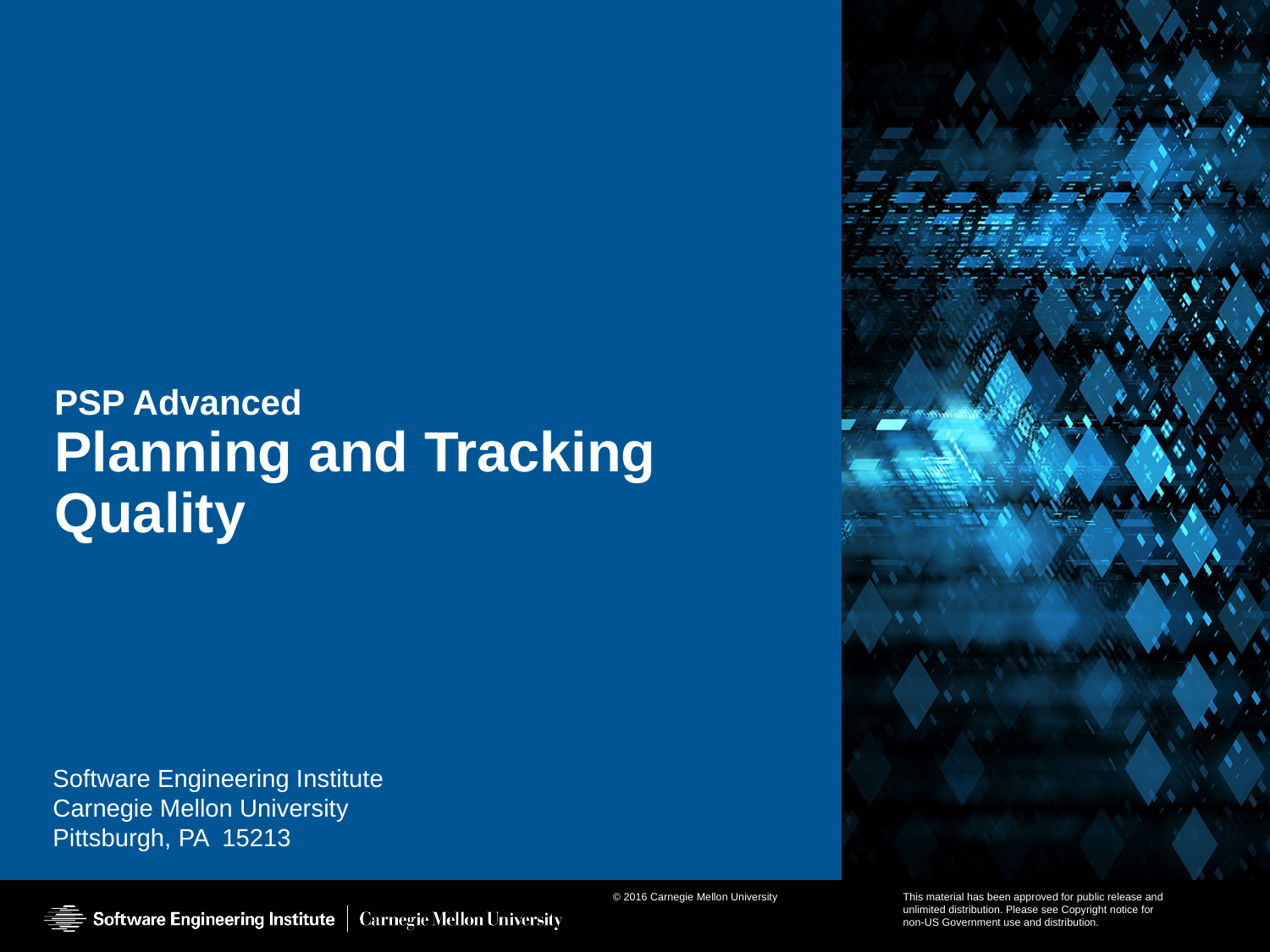

# PSP Advanced Planning and Tracking Quality